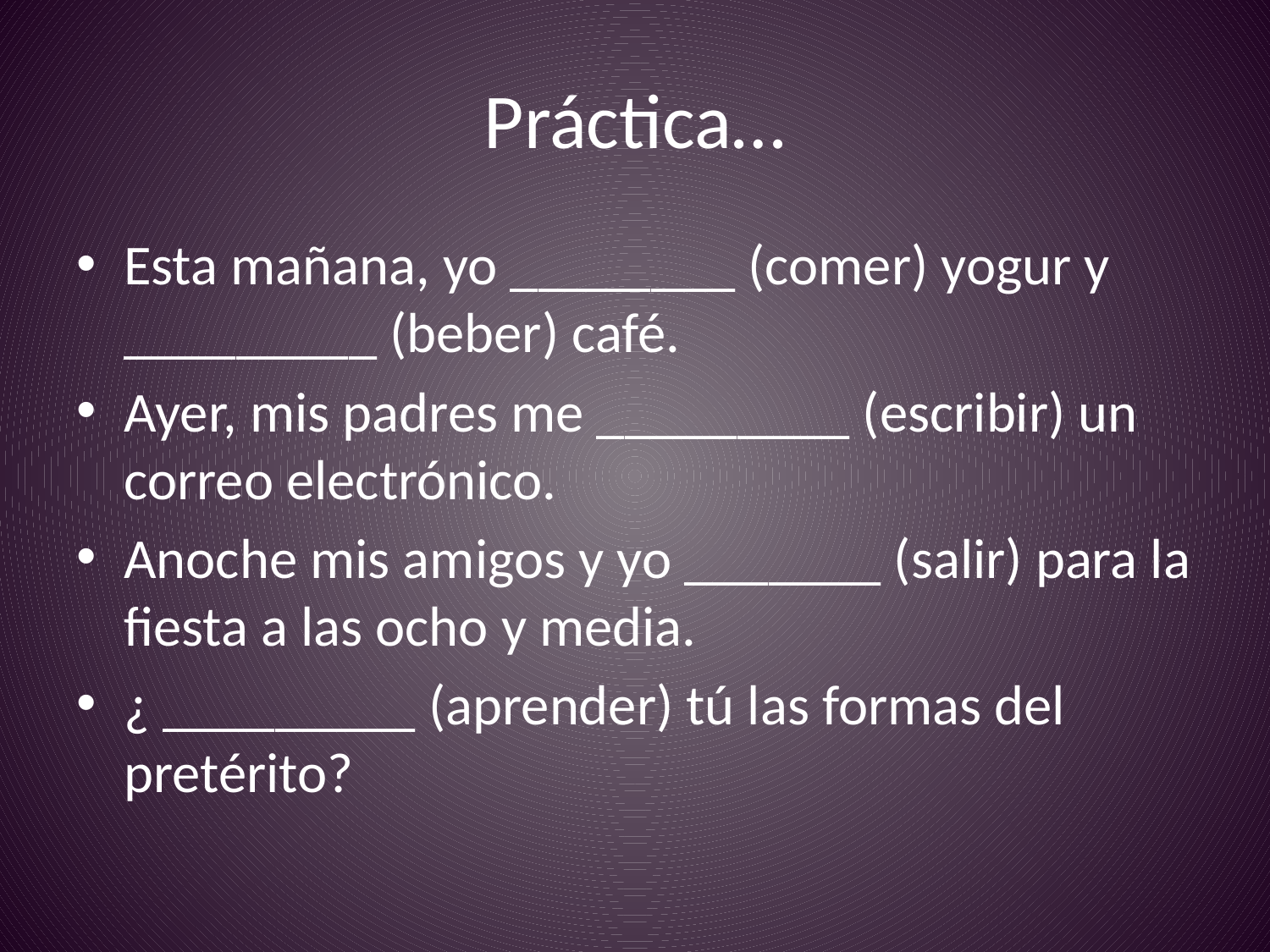

# Práctica…
Esta mañana, yo ________ (comer) yogur y _________ (beber) café.
Ayer, mis padres me _________ (escribir) un correo electrónico.
Anoche mis amigos y yo _______ (salir) para la fiesta a las ocho y media.
¿ _________ (aprender) tú las formas del pretérito?